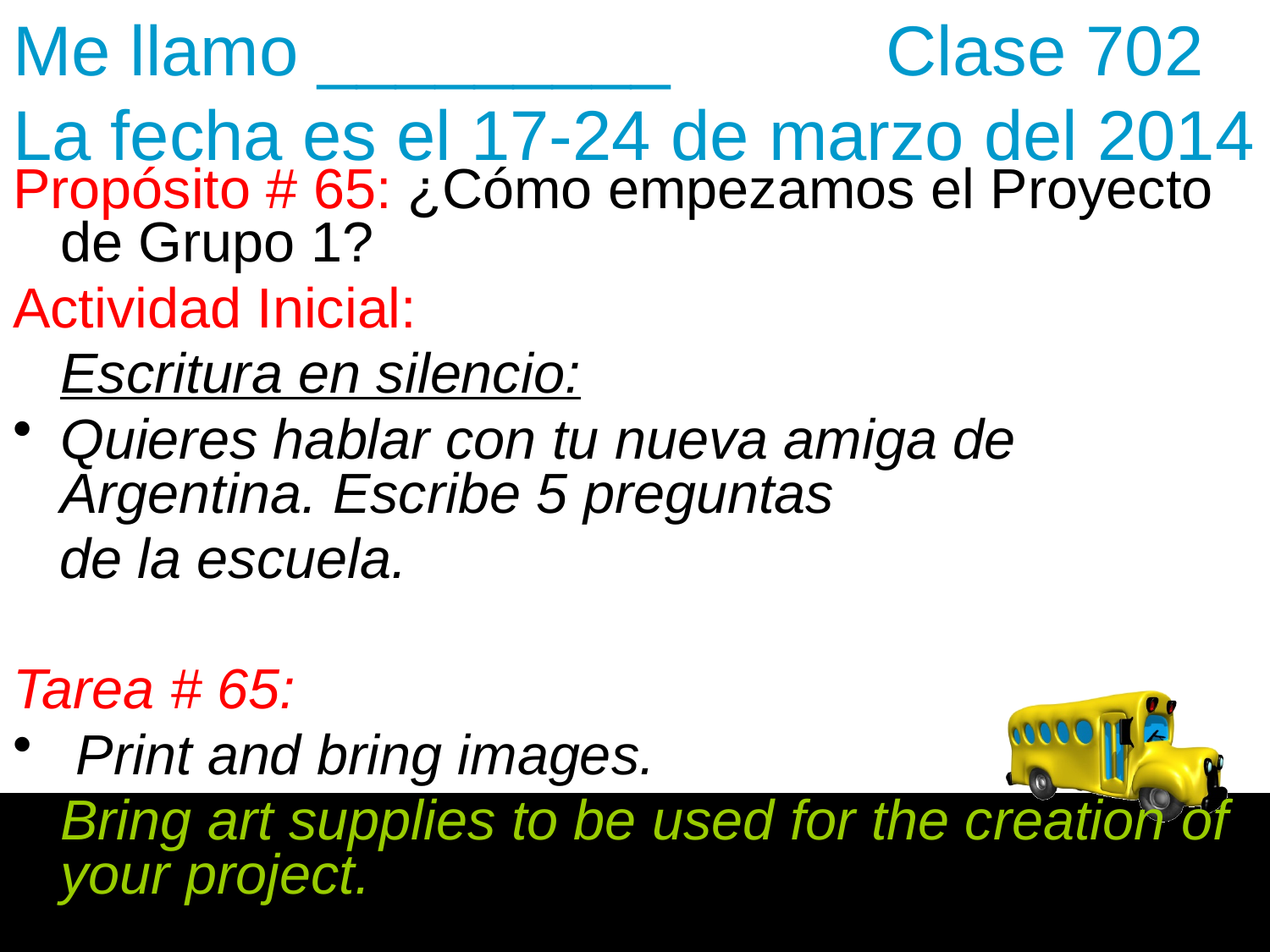

# Me llamo _________           Clase 702 La fecha es el 17-24 de marzo del 2014
Propósito # 65: ¿Cómo empezamos el Proyecto de Grupo 1?
Actividad Inicial:
	Escritura en silencio:
Quieres hablar con tu nueva amiga de Argentina. Escribe 5 preguntas
   de la escuela.

Tarea # 65:
 Print and bring images.
Bring art supplies to be used for the creation of your project.